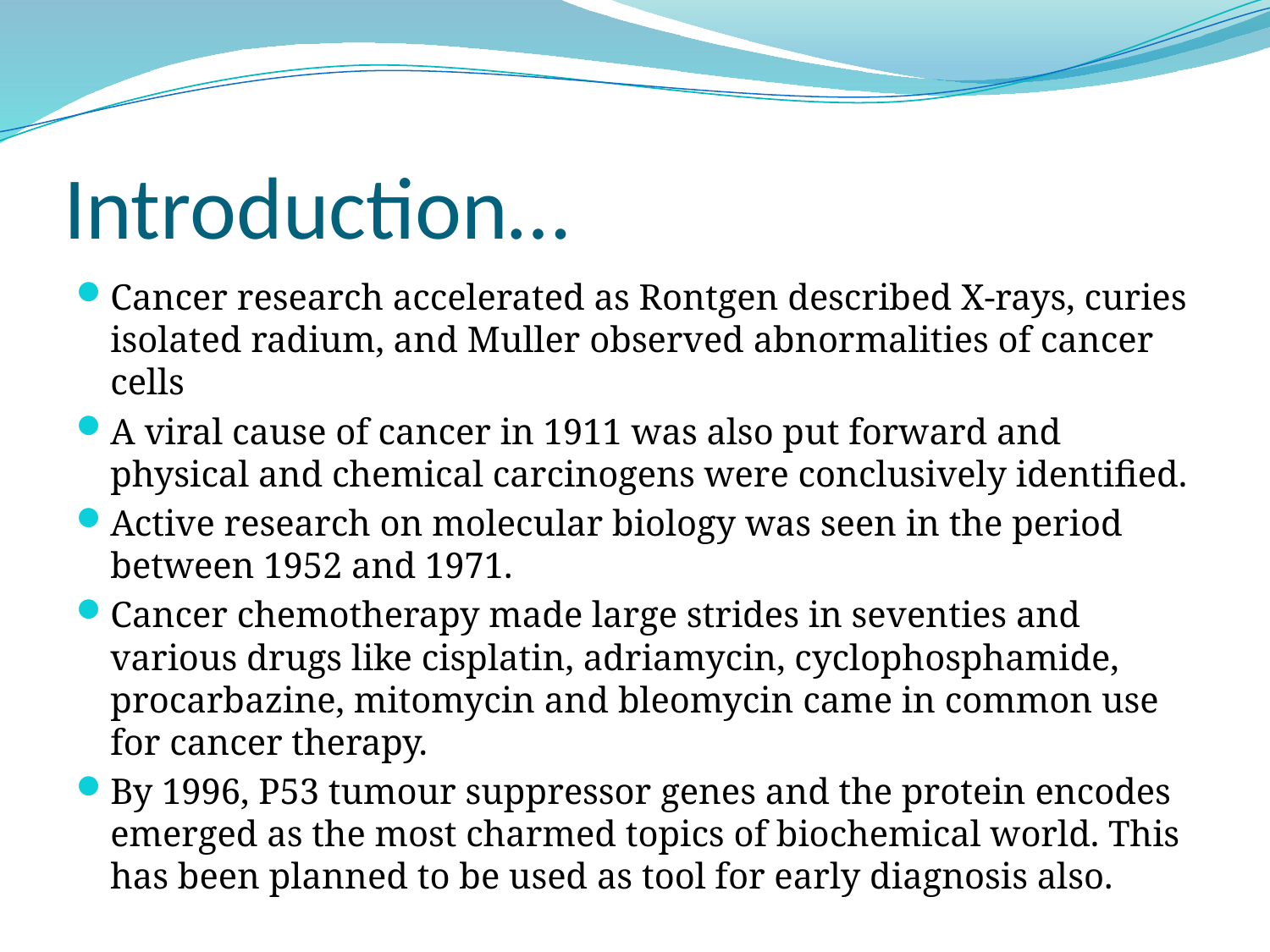

# Introduction…
Cancer research accelerated as Rontgen described X-rays, curies isolated radium, and Muller observed abnormalities of cancer cells
A viral cause of cancer in 1911 was also put forward and physical and chemical carcinogens were conclusively identified.
Active research on molecular biology was seen in the period between 1952 and 1971.
Cancer chemotherapy made large strides in seventies and various drugs like cisplatin, adriamycin, cyclophosphamide, procarbazine, mitomycin and bleomycin came in common use for cancer therapy.
By 1996, P53 tumour suppressor genes and the protein encodes emerged as the most charmed topics of biochemical world. This has been planned to be used as tool for early diagnosis also.